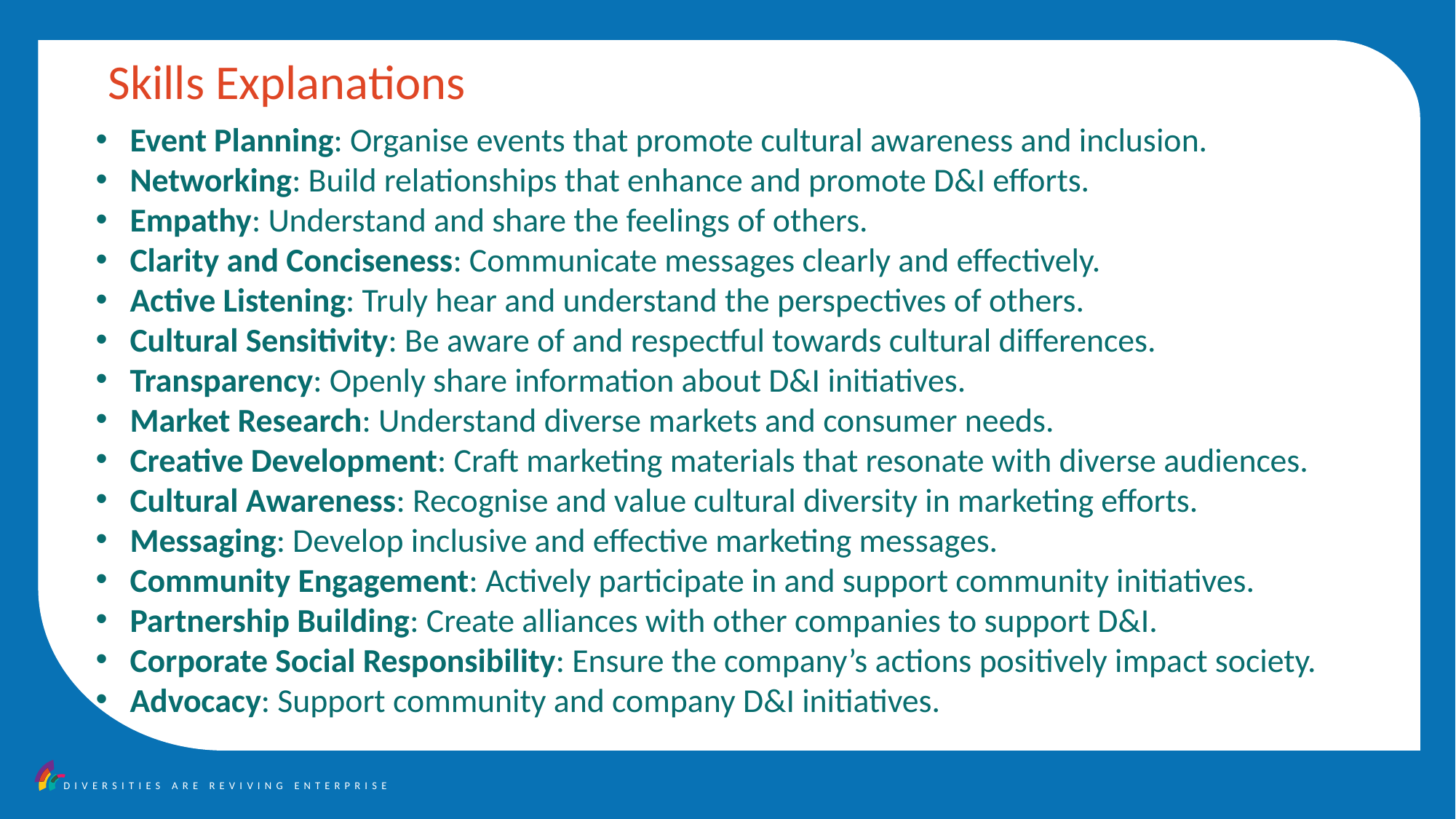

Skills Explanations
Event Planning: Organise events that promote cultural awareness and inclusion.
Networking: Build relationships that enhance and promote D&I efforts.
Empathy: Understand and share the feelings of others.
Clarity and Conciseness: Communicate messages clearly and effectively.
Active Listening: Truly hear and understand the perspectives of others.
Cultural Sensitivity: Be aware of and respectful towards cultural differences.
Transparency: Openly share information about D&I initiatives.
Market Research: Understand diverse markets and consumer needs.
Creative Development: Craft marketing materials that resonate with diverse audiences.
Cultural Awareness: Recognise and value cultural diversity in marketing efforts.
Messaging: Develop inclusive and effective marketing messages.
Community Engagement: Actively participate in and support community initiatives.
Partnership Building: Create alliances with other companies to support D&I.
Corporate Social Responsibility: Ensure the company’s actions positively impact society.
Advocacy: Support community and company D&I initiatives.